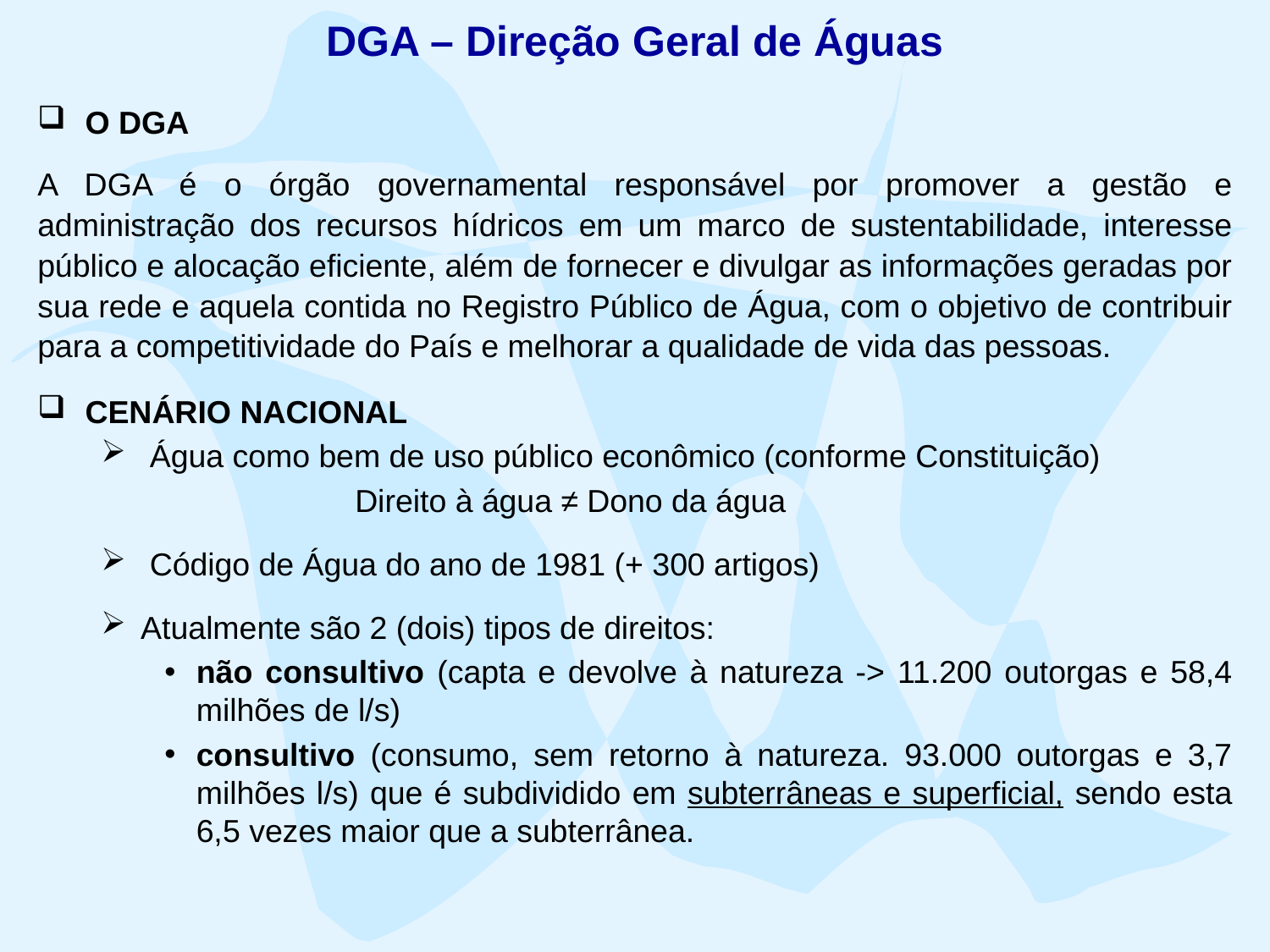

DGA – Direção Geral de Águas
O DGA
A DGA é o órgão governamental responsável por promover a gestão e administração dos recursos hídricos em um marco de sustentabilidade, interesse público e alocação eficiente, além de fornecer e divulgar as informações geradas por sua rede e aquela contida no Registro Público de Água, com o objetivo de contribuir para a competitividade do País e melhorar a qualidade de vida das pessoas.
CENÁRIO NACIONAL
 Água como bem de uso público econômico (conforme Constituição)
		Direito à água ≠ Dono da água
 Código de Água do ano de 1981 (+ 300 artigos)
Atualmente são 2 (dois) tipos de direitos:
não consultivo (capta e devolve à natureza -> 11.200 outorgas e 58,4 milhões de l/s)
consultivo (consumo, sem retorno à natureza. 93.000 outorgas e 3,7 milhões l/s) que é subdividido em subterrâneas e superficial, sendo esta 6,5 vezes maior que a subterrânea.